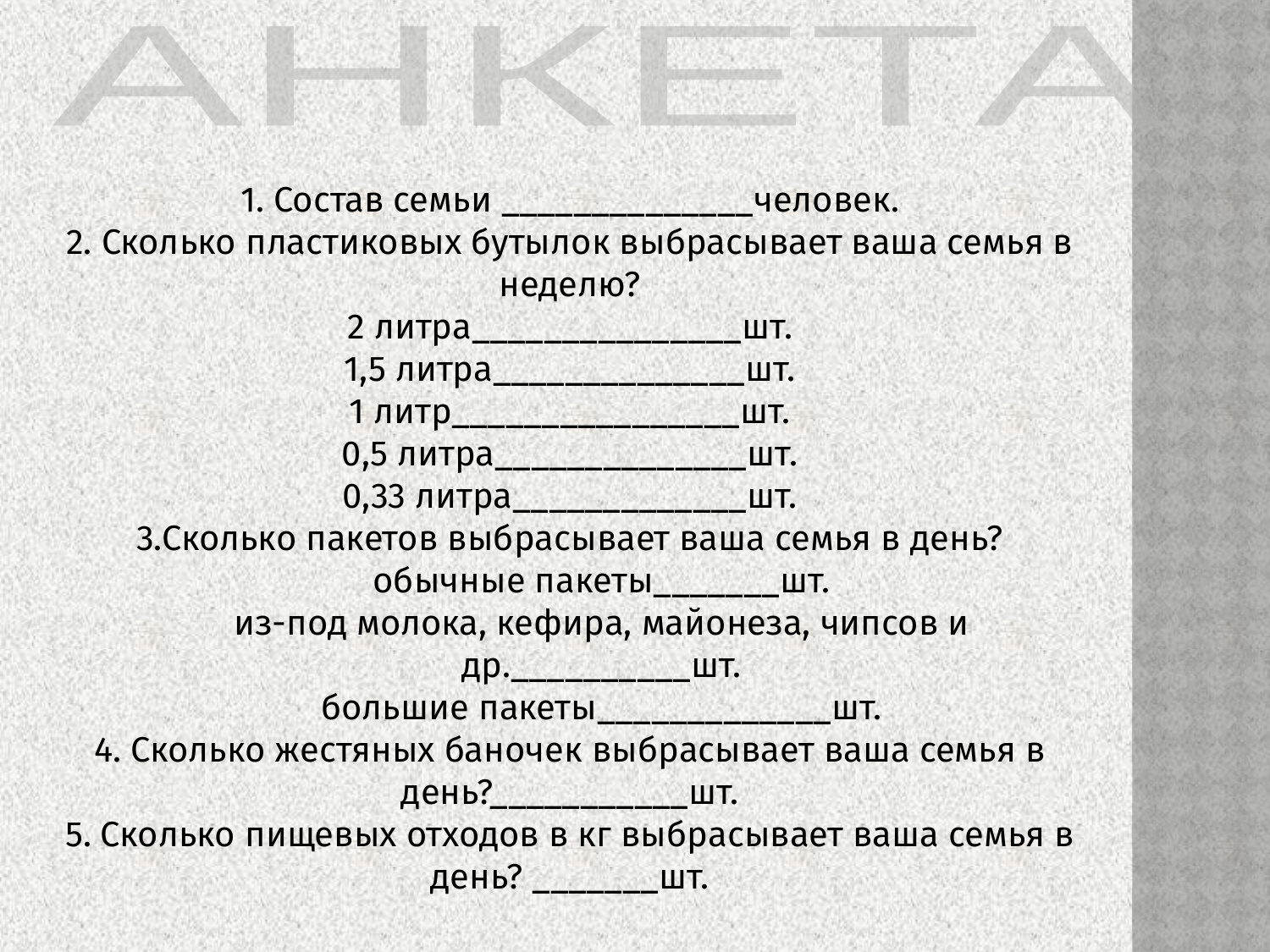

АНКЕТА
1. Состав семьи ______________человек.
2. Сколько пластиковых бутылок выбрасывает ваша семья в неделю?
2 литра_______________шт.
1,5 литра______________шт.
1 литр________________шт.
0,5 литра______________шт.
0,33 литра_____________шт.
3.Сколько пакетов выбрасывает ваша семья в день?
обычные пакеты_______шт.
из-под молока, кефира, майонеза, чипсов и др.__________шт.
большие пакеты_____________шт.
4. Сколько жестяных баночек выбрасывает ваша семья в день?___________шт.
5. Сколько пищевых отходов в кг выбрасывает ваша семья в день? _______шт.